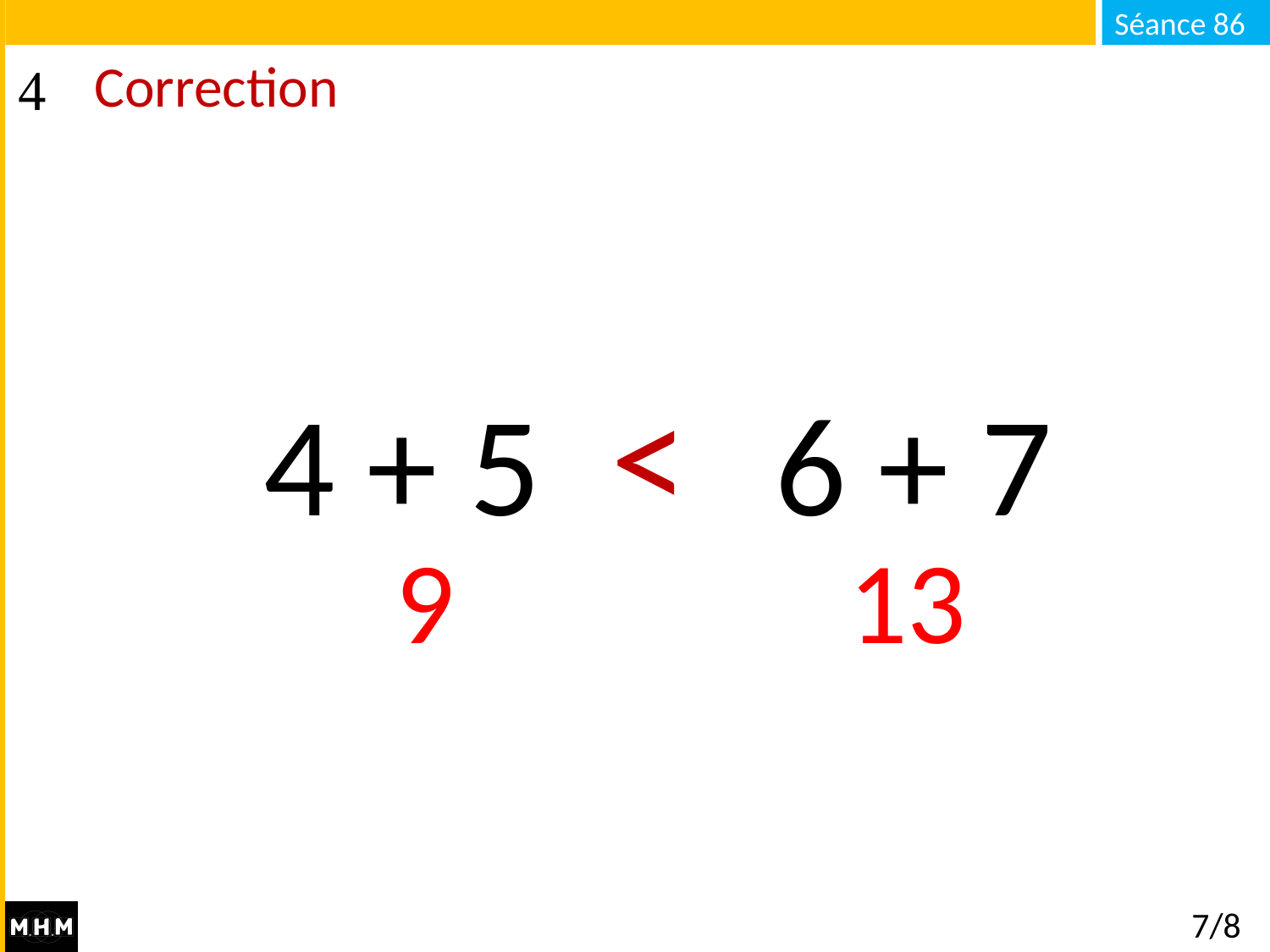

# Correction
<
4 + 5 . . . 6 + 7
 9               13
7/8